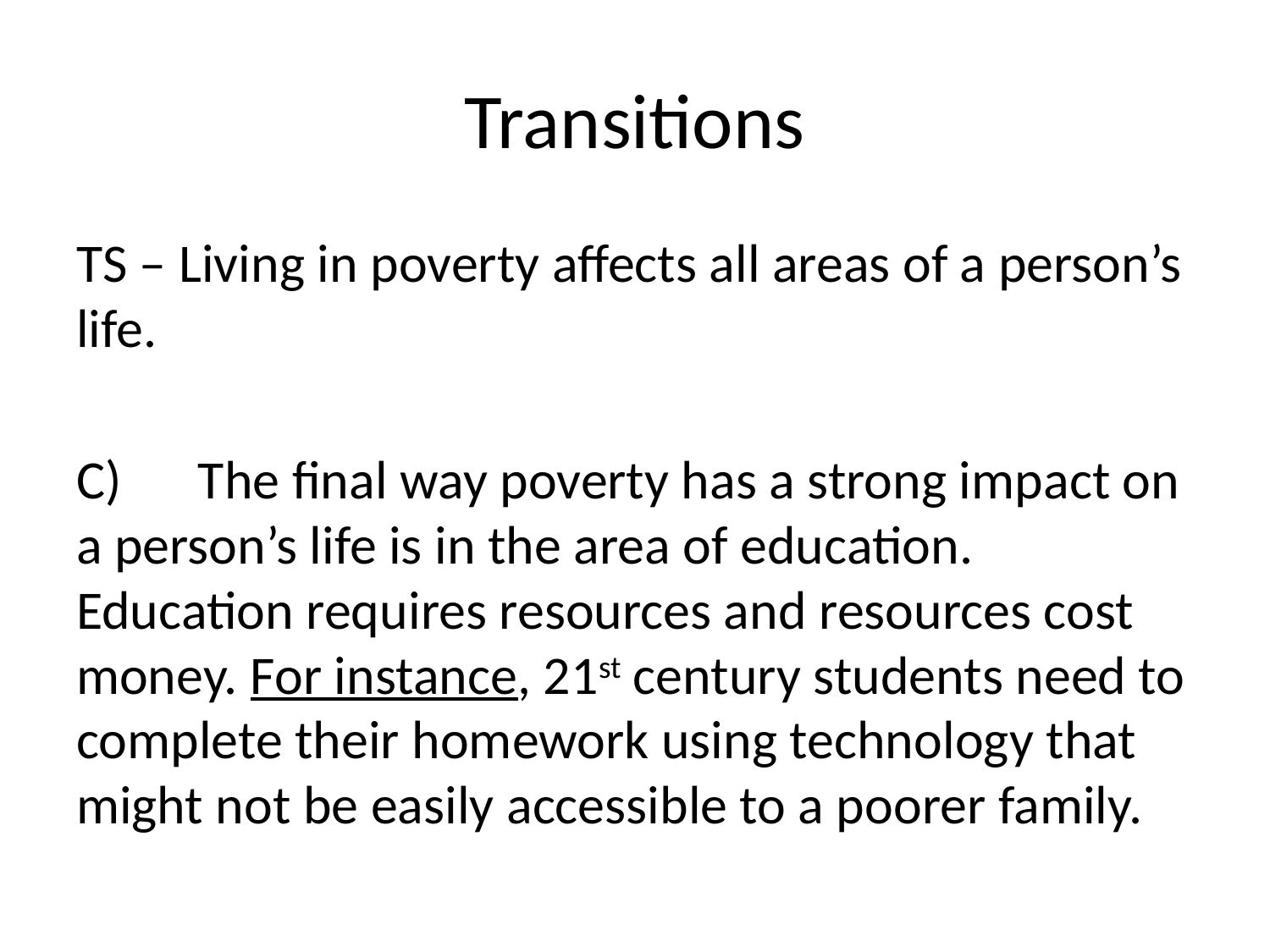

# Transitions
TS – Living in poverty affects all areas of a person’s life.

C) 	The final way poverty has a strong impact on a person’s life is in the area of education. Education requires resources and resources cost money. For instance, 21st century students need to complete their homework using technology that might not be easily accessible to a poorer family.